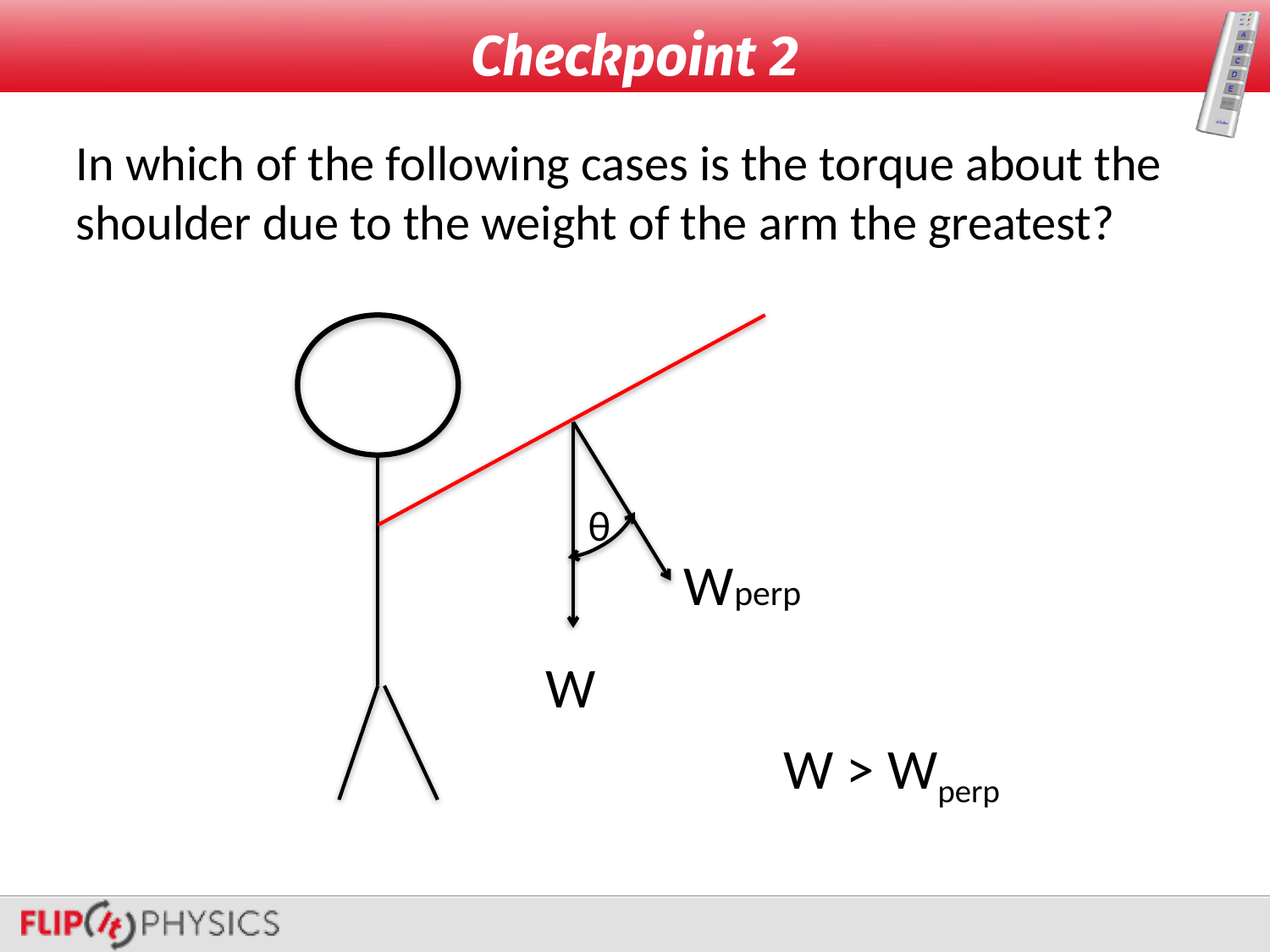

# Checkpoint 2
In which of the following cases is the torque about the shoulder due to the weight of the arm the greatest?

θ
Wperp
W
W > Wperp